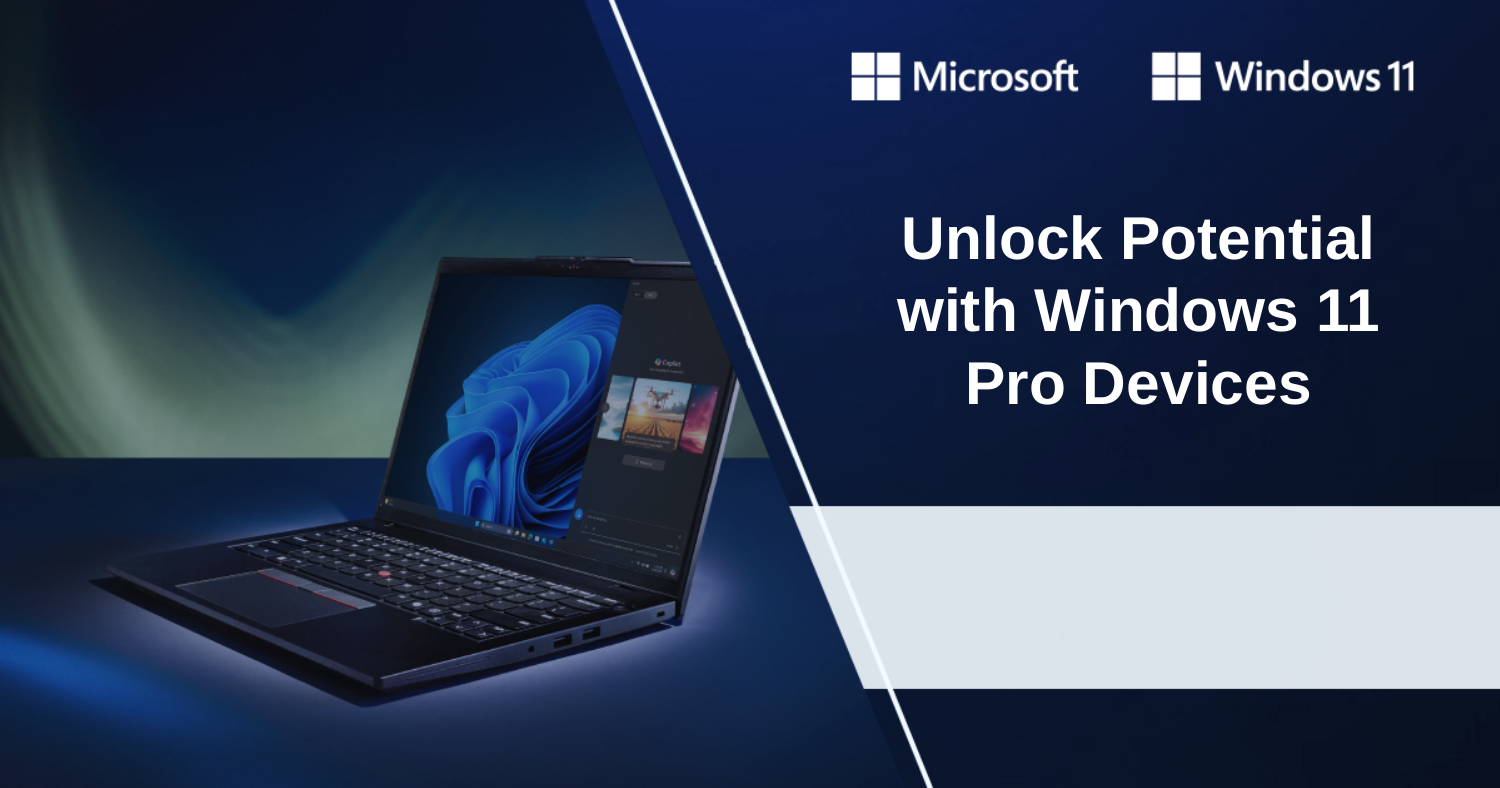

Unlock Potential with Windows 11 Pro Devices